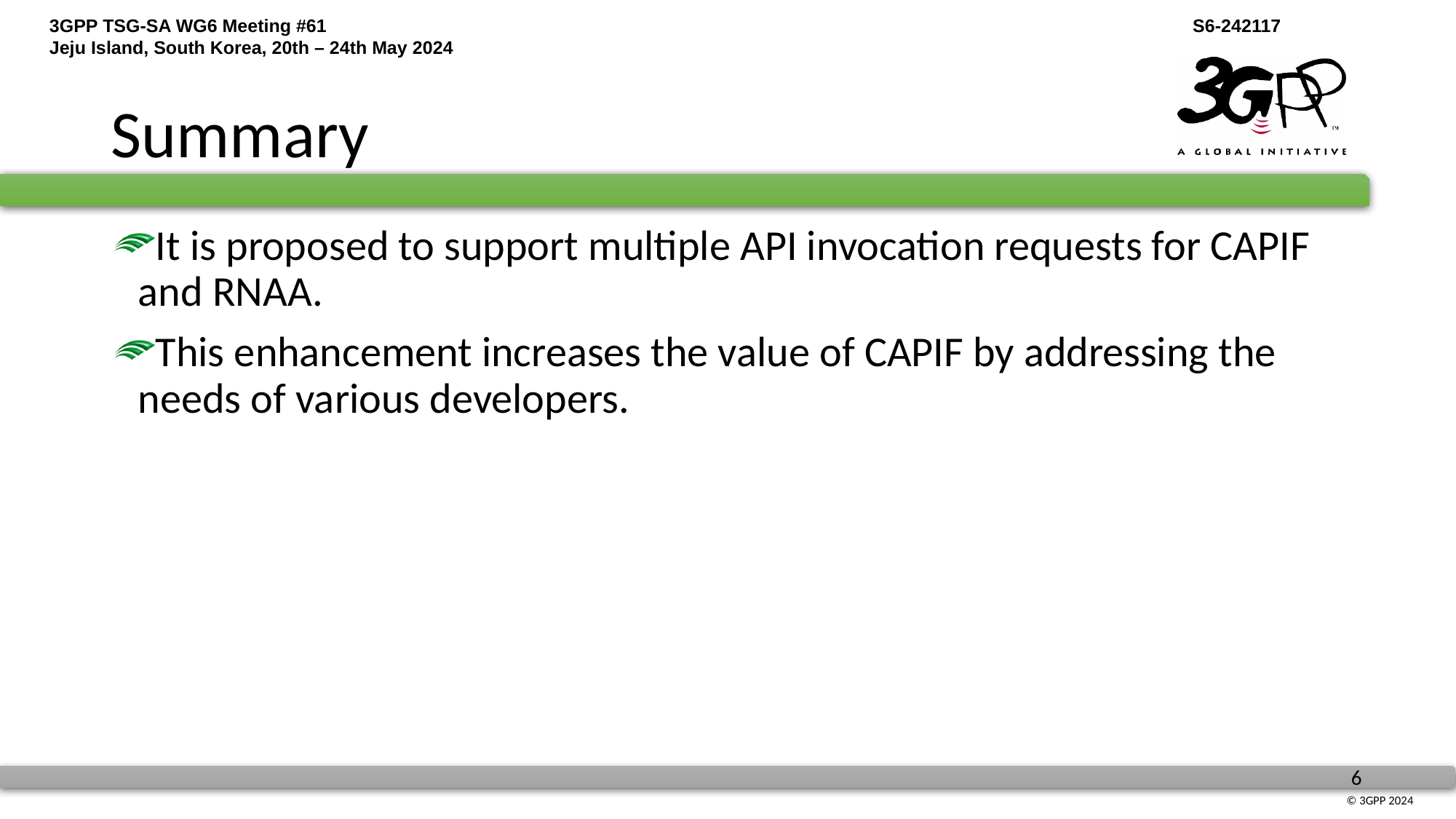

# Summary
It is proposed to support multiple API invocation requests for CAPIF and RNAA.
This enhancement increases the value of CAPIF by addressing the needs of various developers.